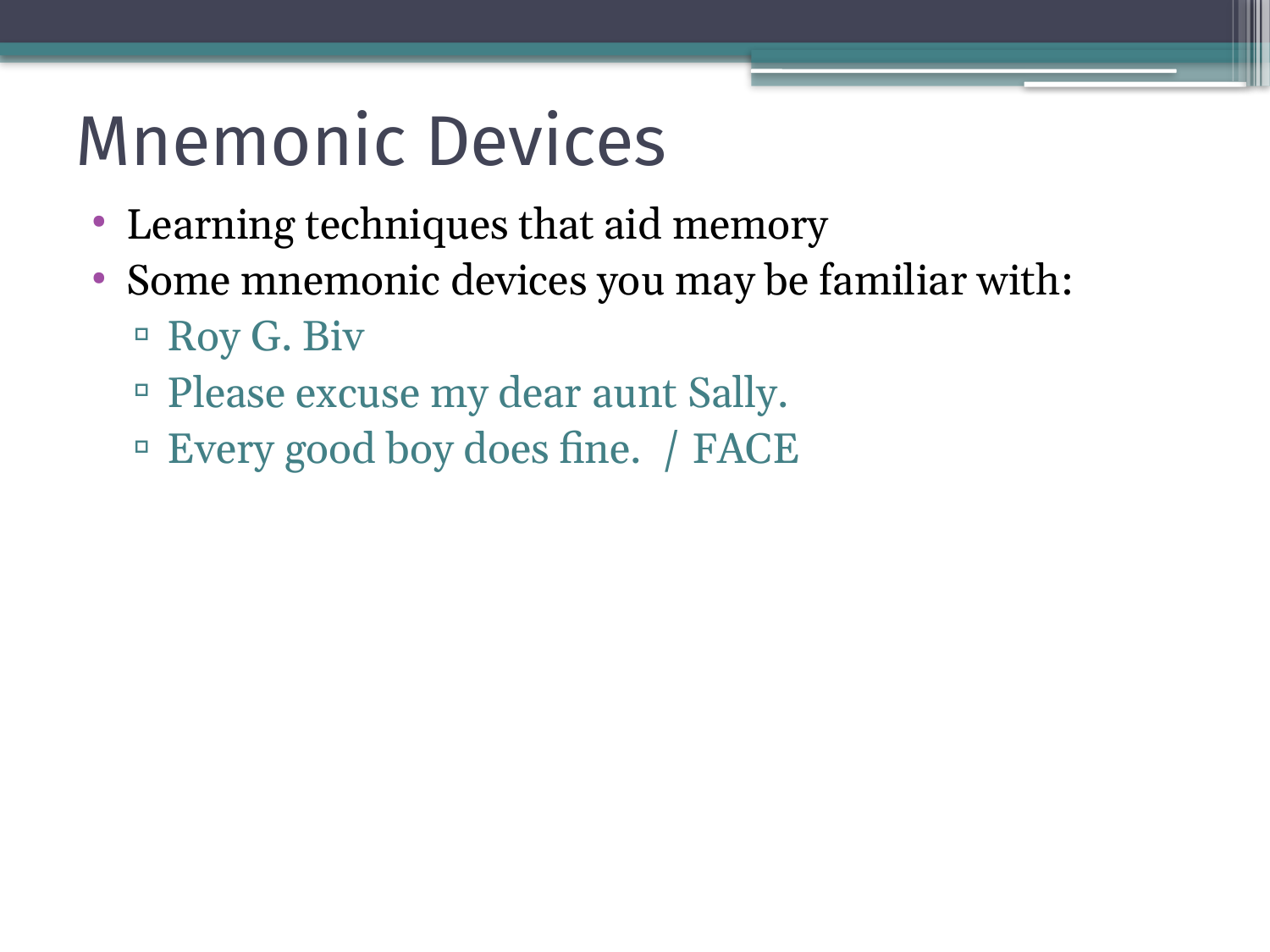

# Mnemonic Devices
Learning techniques that aid memory
Some mnemonic devices you may be familiar with:
Roy G. Biv
Please excuse my dear aunt Sally.
Every good boy does fine.  / FACE